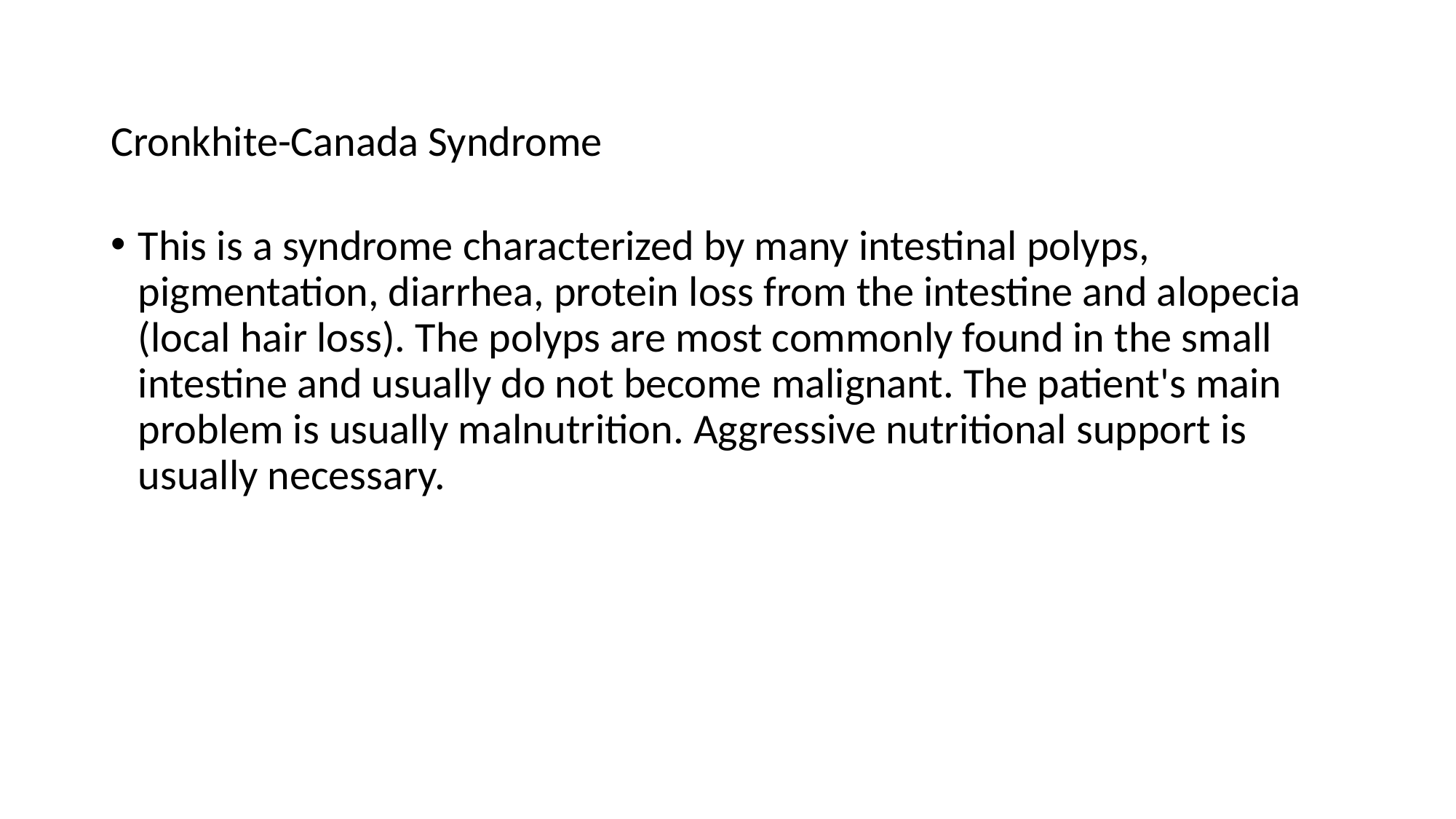

# Cronkhite-Canada Syndrome
This is a syndrome characterized by many intestinal polyps, pigmentation, diarrhea, protein loss from the intestine and alopecia (local hair loss). The polyps are most commonly found in the small intestine and usually do not become malignant. The patient's main problem is usually malnutrition. Aggressive nutritional support is usually necessary.